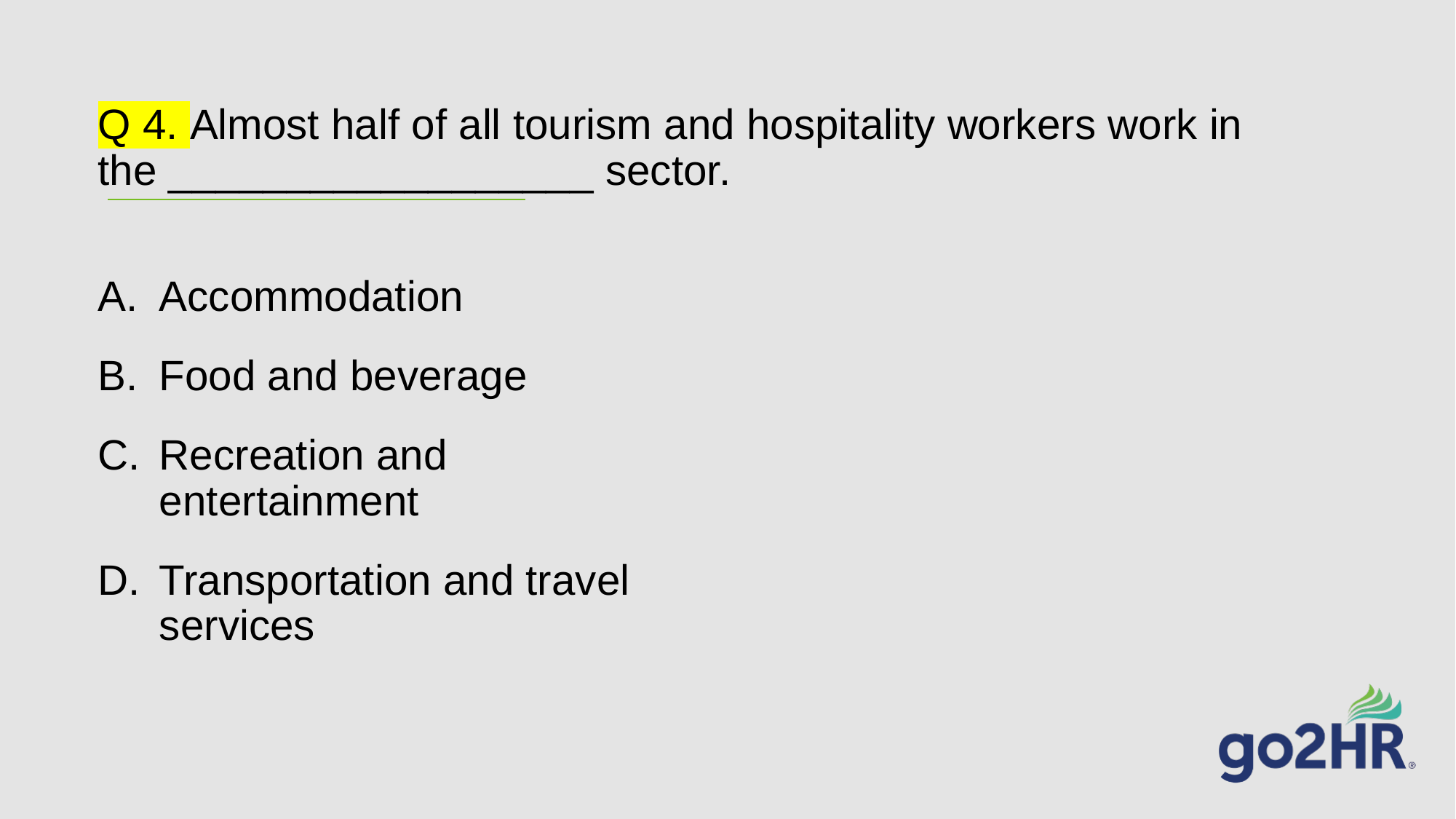

# Q 4. Almost half of all tourism and hospitality workers work in the __________________ sector.
Accommodation
Food and beverage
Recreation and entertainment
Transportation and travel services